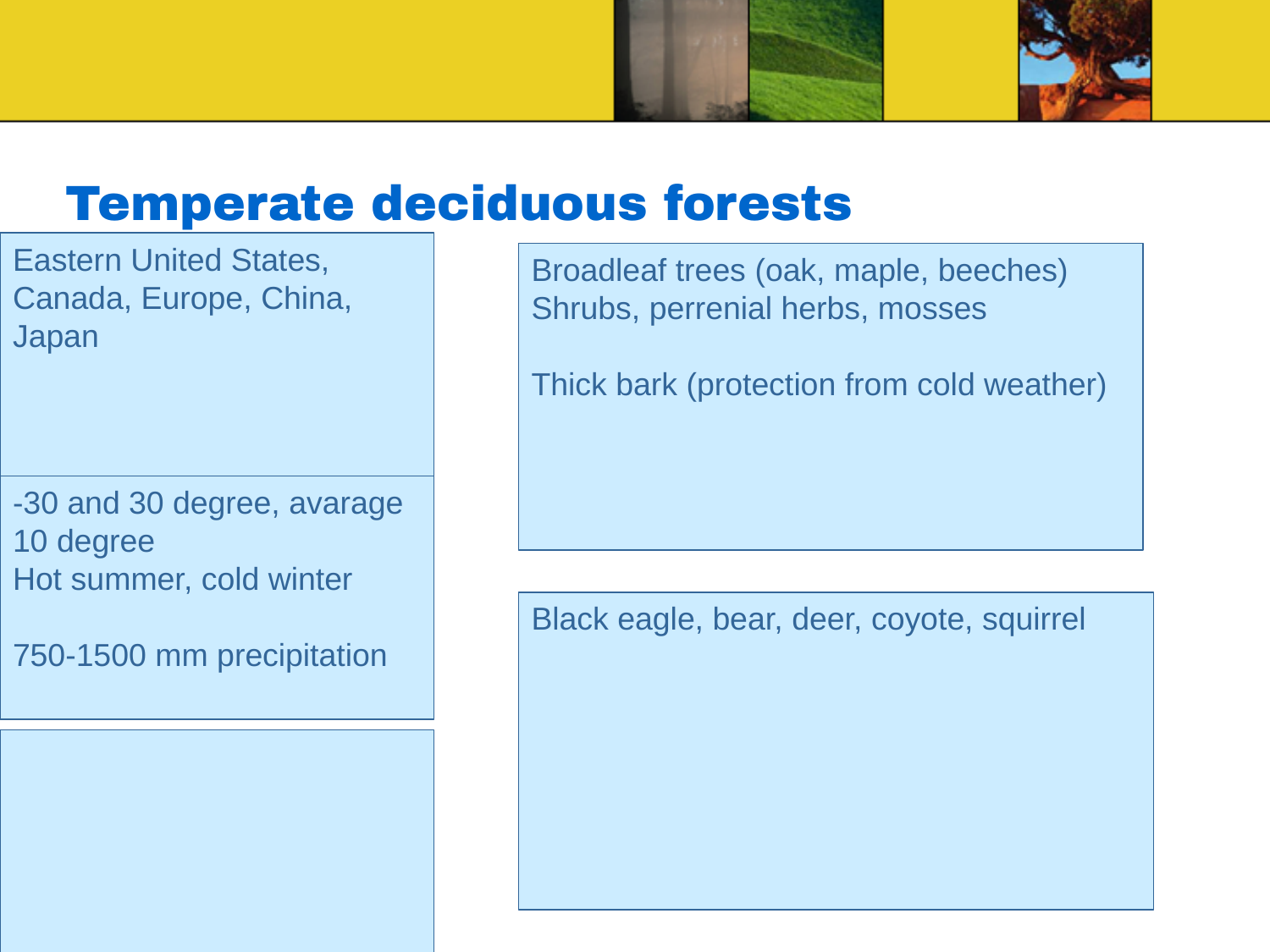

# Temperate deciduous forests
Eastern United States, Canada, Europe, China, Japan
Broadleaf trees (oak, maple, beeches)
Shrubs, perrenial herbs, mosses

Thick bark (protection from cold weather)

-30 and 30 degree, avarage 10 degree
Hot summer, cold winter

750-1500 mm precipitation
Black eagle, bear, deer, coyote, squirrel